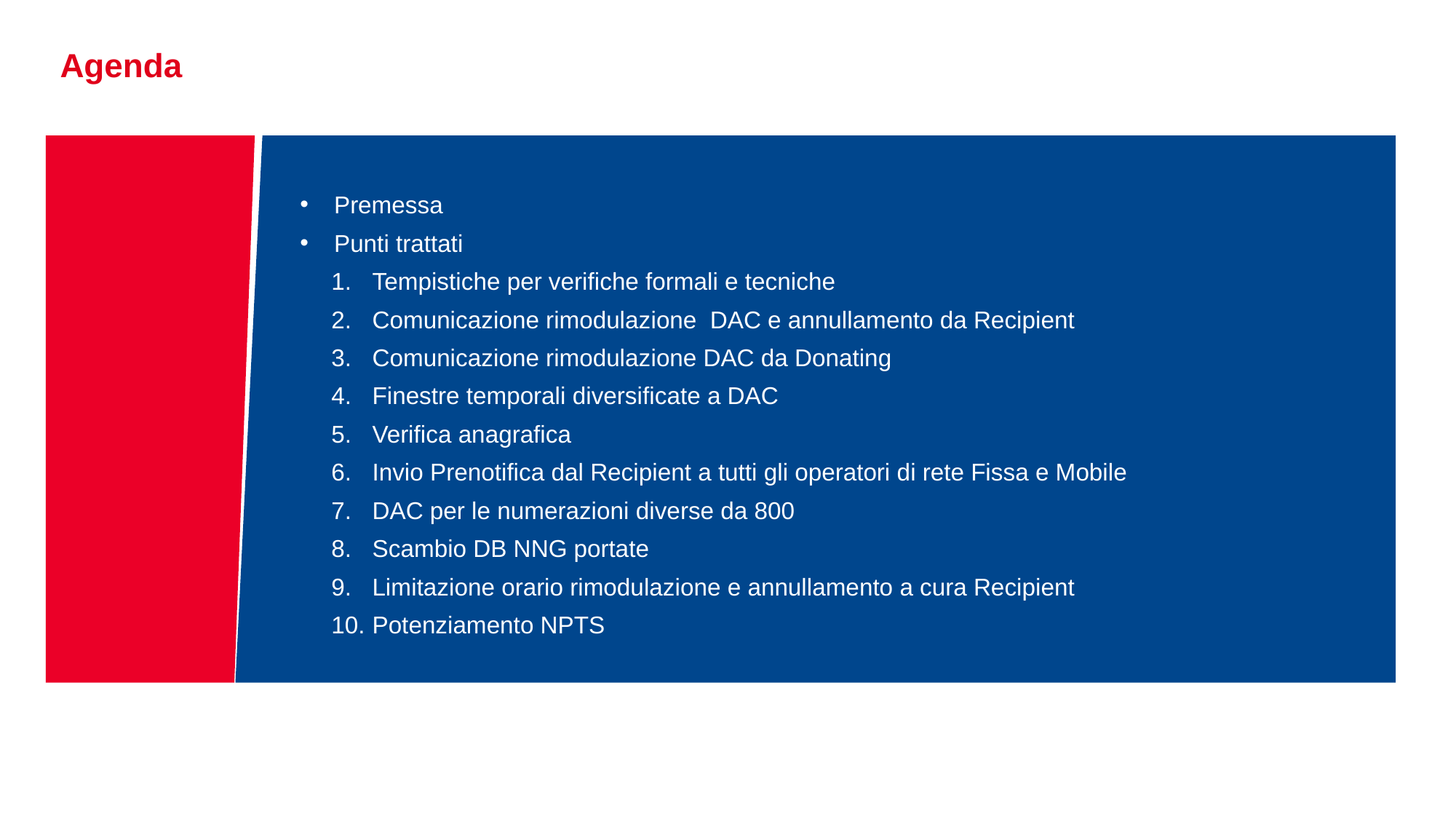

Agenda

Premessa
Punti trattati
Tempistiche per verifiche formali e tecniche
Comunicazione rimodulazione  DAC e annullamento da Recipient
Comunicazione rimodulazione DAC da Donating
Finestre temporali diversificate a DAC
Verifica anagrafica
Invio Prenotifica dal Recipient a tutti gli operatori di rete Fissa e Mobile
DAC per le numerazioni diverse da 800
Scambio DB NNG portate
Limitazione orario rimodulazione e annullamento a cura Recipient
Potenziamento NPTS